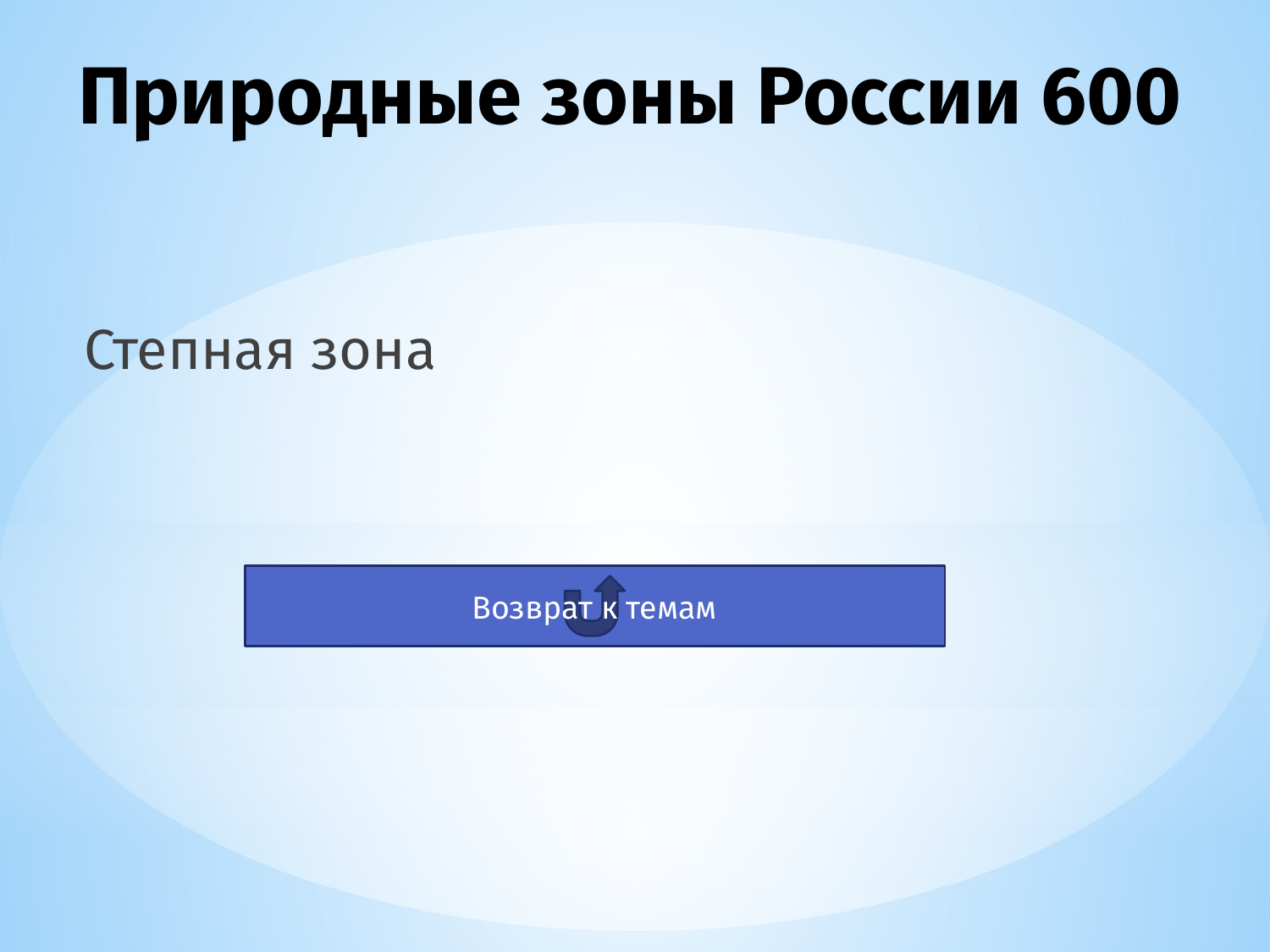

# Природные зоны России 600
Степная зона
Возврат к темам